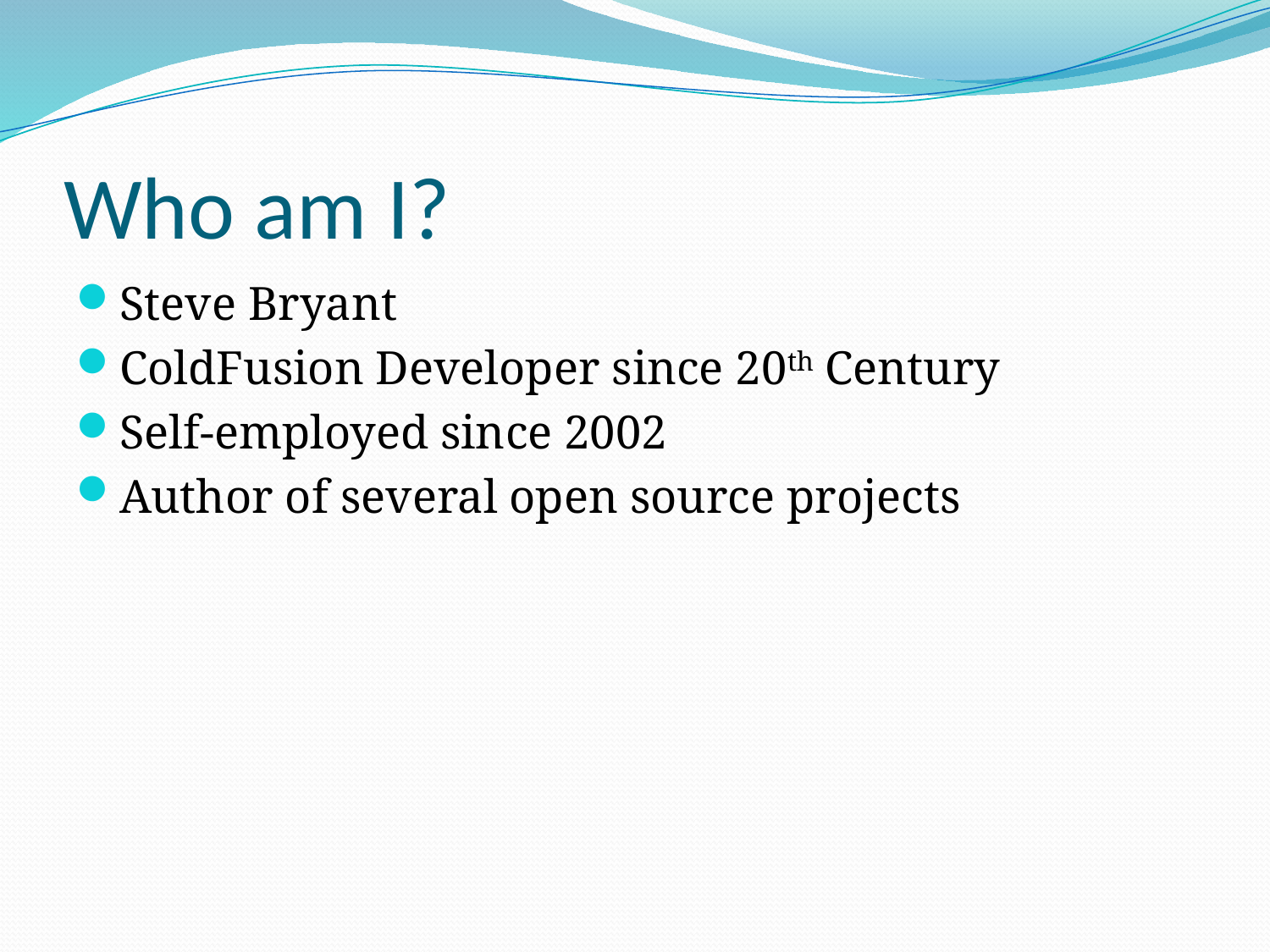

# Who am I?
Steve Bryant
ColdFusion Developer since 20th Century
Self-employed since 2002
Author of several open source projects